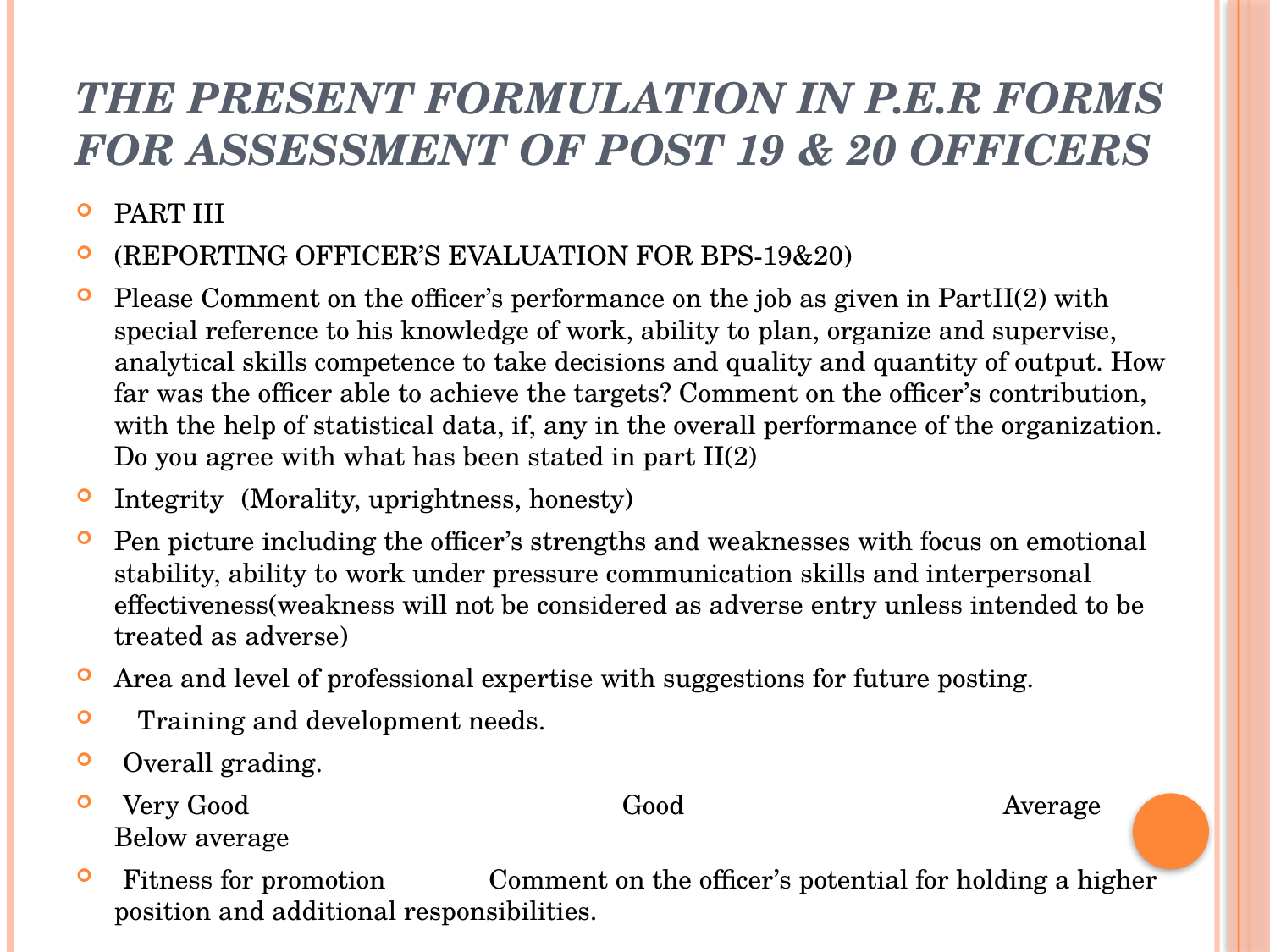

# The present formulation in P.E.R forms for assessment of post 19 & 20 officers
PART III
(REPORTING OFFICER’S EVALUATION FOR BPS-19&20)
Please Comment on the officer’s performance on the job as given in PartII(2) with special reference to his knowledge of work, ability to plan, organize and supervise, analytical skills competence to take decisions and quality and quantity of output. How far was the officer able to achieve the targets? Comment on the officer’s contribution, with the help of statistical data, if, any in the overall performance of the organization. Do you agree with what has been stated in part II(2)
Integrity	(Morality, uprightness, honesty)
Pen picture including the officer’s strengths and weaknesses with focus on emotional stability, ability to work under pressure communication skills and interpersonal effectiveness(weakness will not be considered as adverse entry unless intended to be treated as adverse)
Area and level of professional expertise with suggestions for future posting.
   Training and development needs.
 Overall grading.
 Very Good			Good			Average         Below average
 Fitness for promotion              Comment on the officer’s potential for holding a higher position and additional responsibilities.